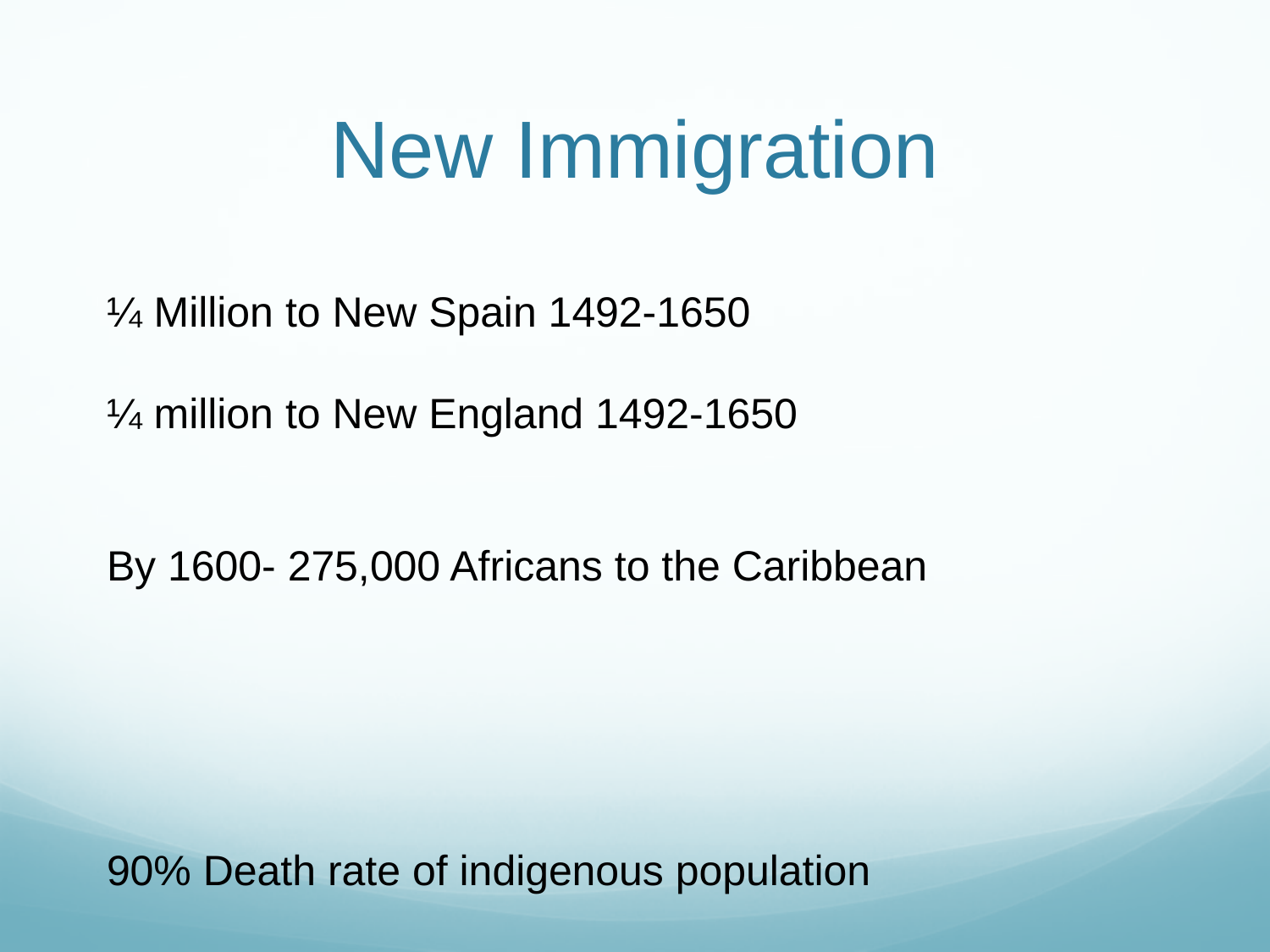

# New Immigration
¼ Million to New Spain 1492-1650

¼ million to New England 1492-1650

By 1600- 275,000 Africans to the Caribbean

90% Death rate of indigenous population